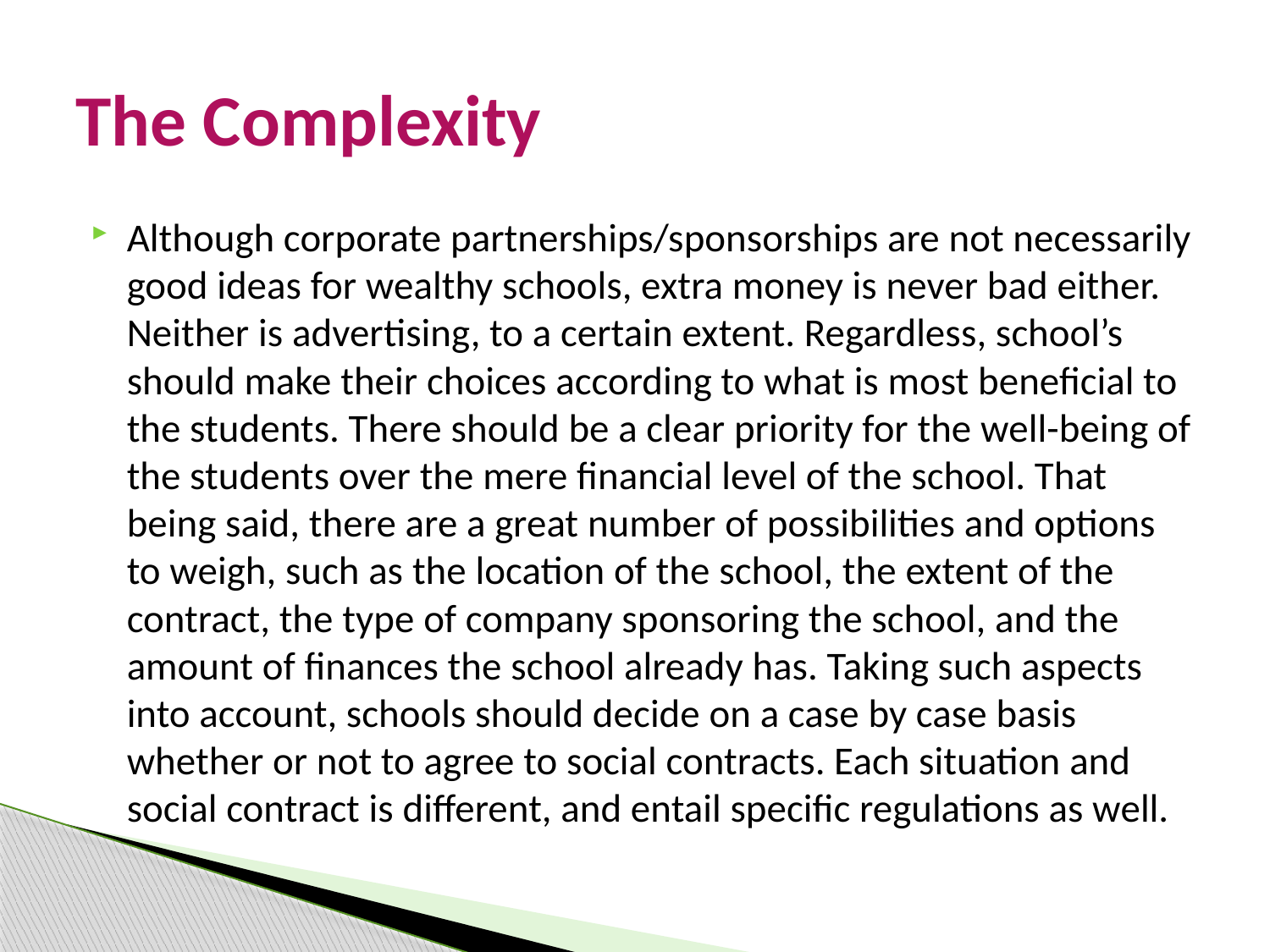

# The Complexity
Although corporate partnerships/sponsorships are not necessarily good ideas for wealthy schools, extra money is never bad either. Neither is advertising, to a certain extent. Regardless, school’s should make their choices according to what is most beneficial to the students. There should be a clear priority for the well-being of the students over the mere financial level of the school. That being said, there are a great number of possibilities and options to weigh, such as the location of the school, the extent of the contract, the type of company sponsoring the school, and the amount of finances the school already has. Taking such aspects into account, schools should decide on a case by case basis whether or not to agree to social contracts. Each situation and social contract is different, and entail specific regulations as well.